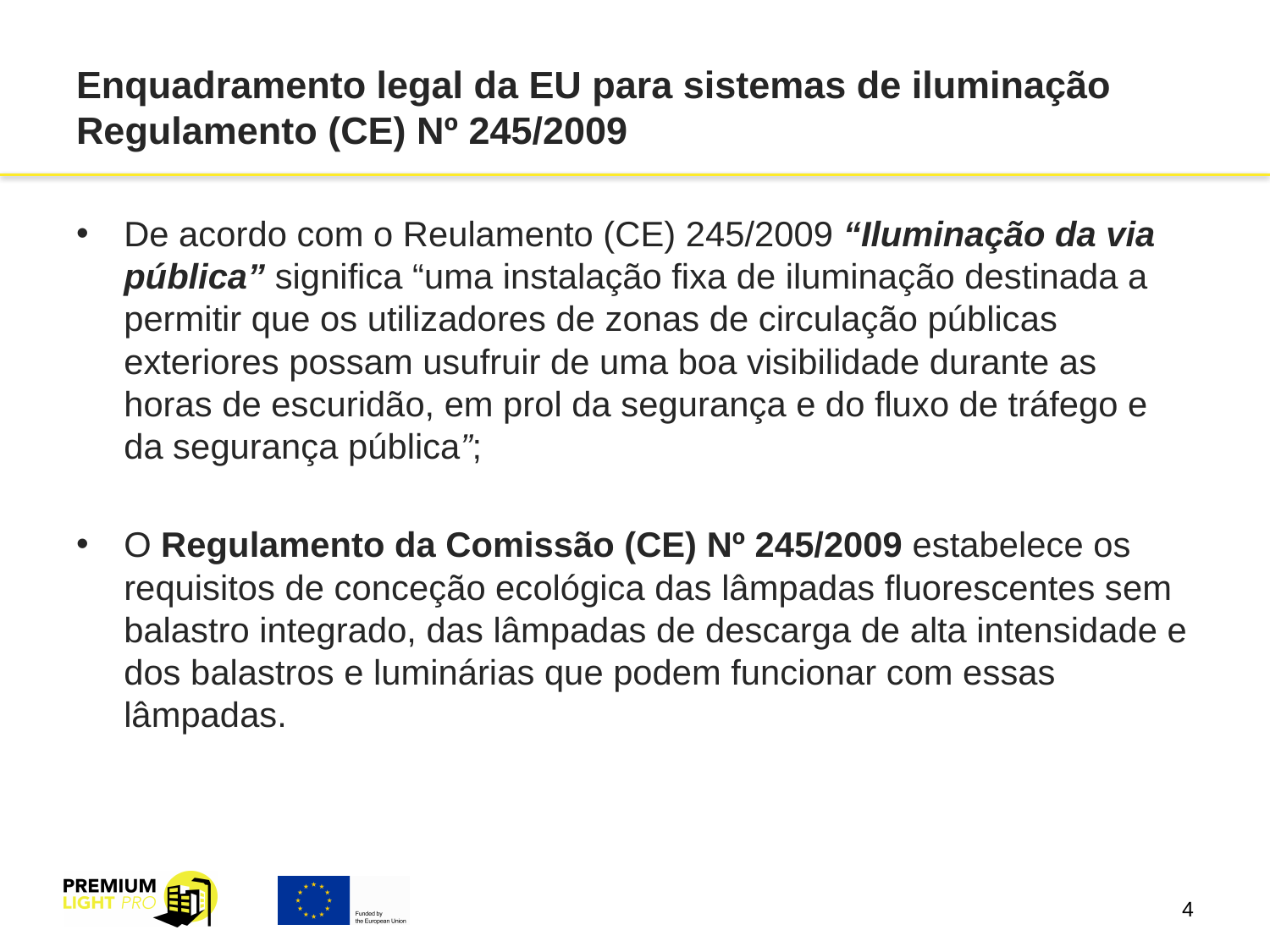

# Enquadramento legal da EU para sistemas de iluminação Regulamento (CE) Nº 245/2009
De acordo com o Reulamento (CE) 245/2009 “Iluminação da via pública” significa “uma instalação fixa de ilumina­ção destinada a permitir que os utilizadores de zonas de circulação públicas exteriores possam usufruir de uma boa visibilidade durante as horas de escuridão, em prol da segurança e do fluxo de tráfego e da segurança pública”;

O Regulamento da Comissão (CE) Nº 245/2009 estabelece os requisitos de conceção ecológica das lâmpadas fluorescentes sem balastro integrado, das lâmpadas de descarga de alta intensidade e dos balastros e luminárias que podem funcionar com essas lâmpadas.